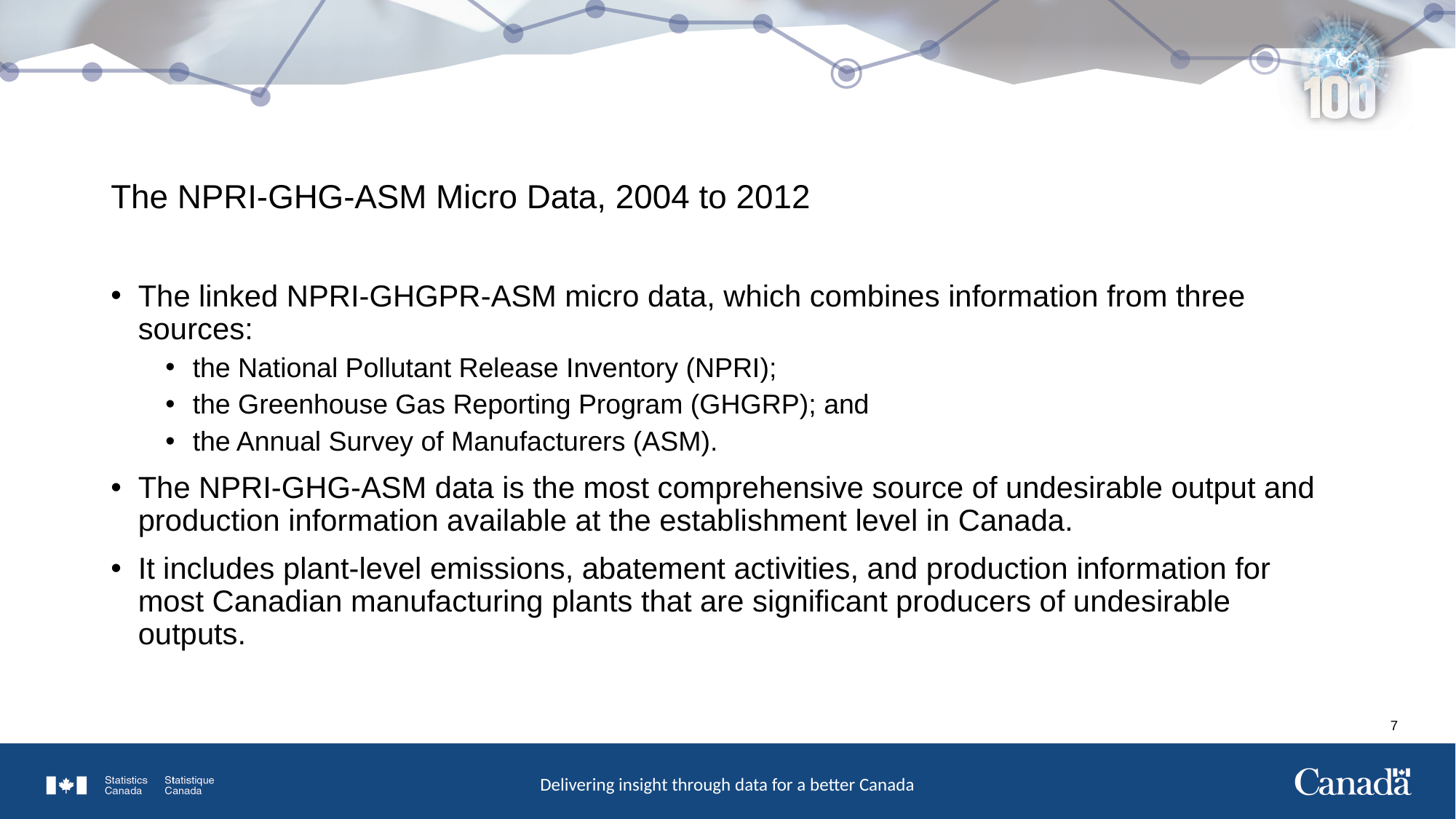

# The NPRI-GHG-ASM Micro Data, 2004 to 2012
The linked NPRI-GHGPR-ASM micro data, which combines information from three sources:
the National Pollutant Release Inventory (NPRI);
the Greenhouse Gas Reporting Program (GHGRP); and
the Annual Survey of Manufacturers (ASM).
The NPRI-GHG-ASM data is the most comprehensive source of undesirable output and production information available at the establishment level in Canada.
It includes plant-level emissions, abatement activities, and production information for most Canadian manufacturing plants that are significant producers of undesirable outputs.

7